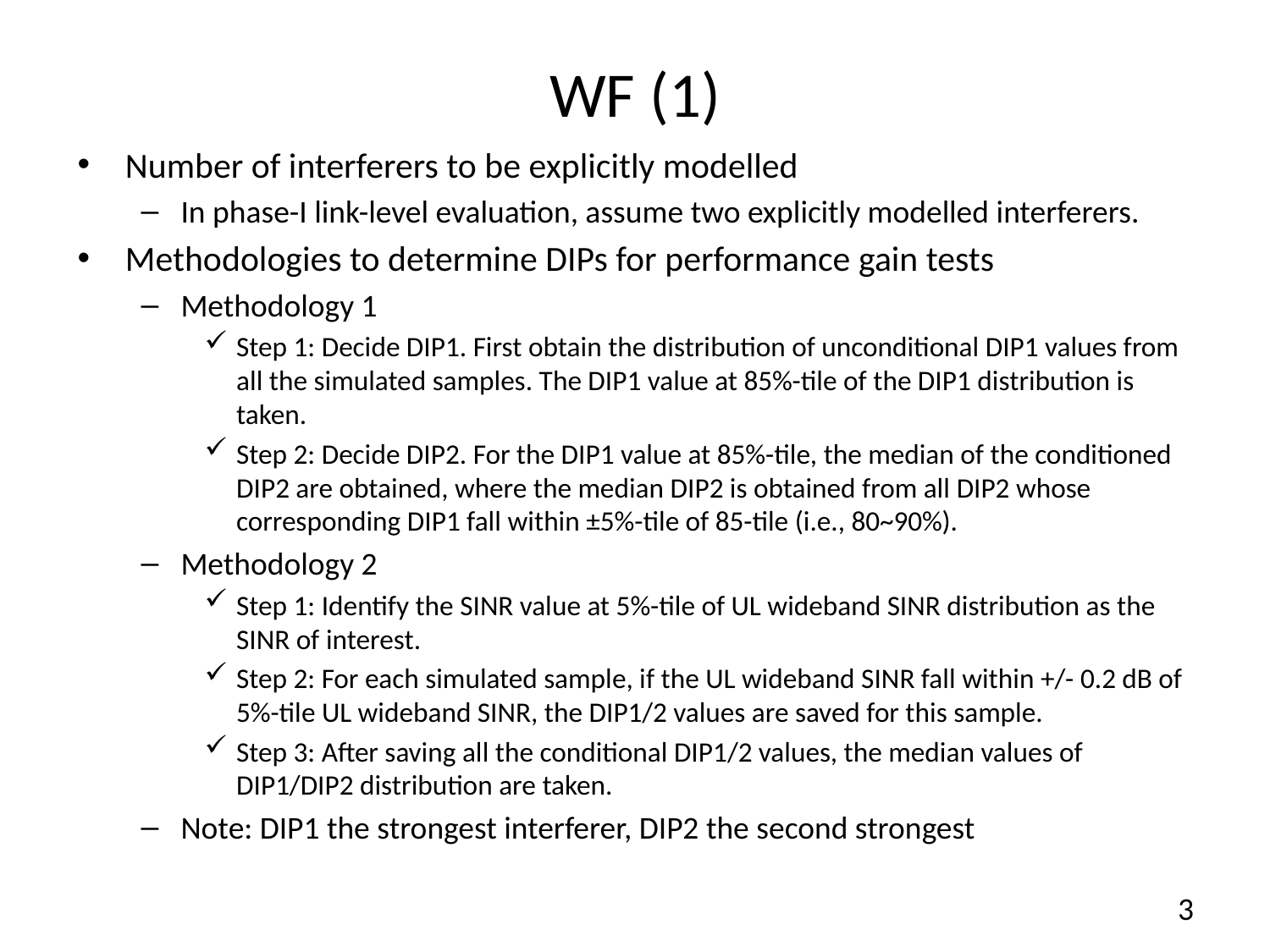

# WF (1)
Number of interferers to be explicitly modelled
In phase-I link-level evaluation, assume two explicitly modelled interferers.
Methodologies to determine DIPs for performance gain tests
Methodology 1
Step 1: Decide DIP1. First obtain the distribution of unconditional DIP1 values from all the simulated samples. The DIP1 value at 85%-tile of the DIP1 distribution is taken.
Step 2: Decide DIP2. For the DIP1 value at 85%-tile, the median of the conditioned DIP2 are obtained, where the median DIP2 is obtained from all DIP2 whose corresponding DIP1 fall within ±5%-tile of 85-tile (i.e., 80~90%).
Methodology 2
Step 1: Identify the SINR value at 5%-tile of UL wideband SINR distribution as the SINR of interest.
Step 2: For each simulated sample, if the UL wideband SINR fall within +/- 0.2 dB of 5%-tile UL wideband SINR, the DIP1/2 values are saved for this sample.
Step 3: After saving all the conditional DIP1/2 values, the median values of DIP1/DIP2 distribution are taken.
Note: DIP1 the strongest interferer, DIP2 the second strongest
3